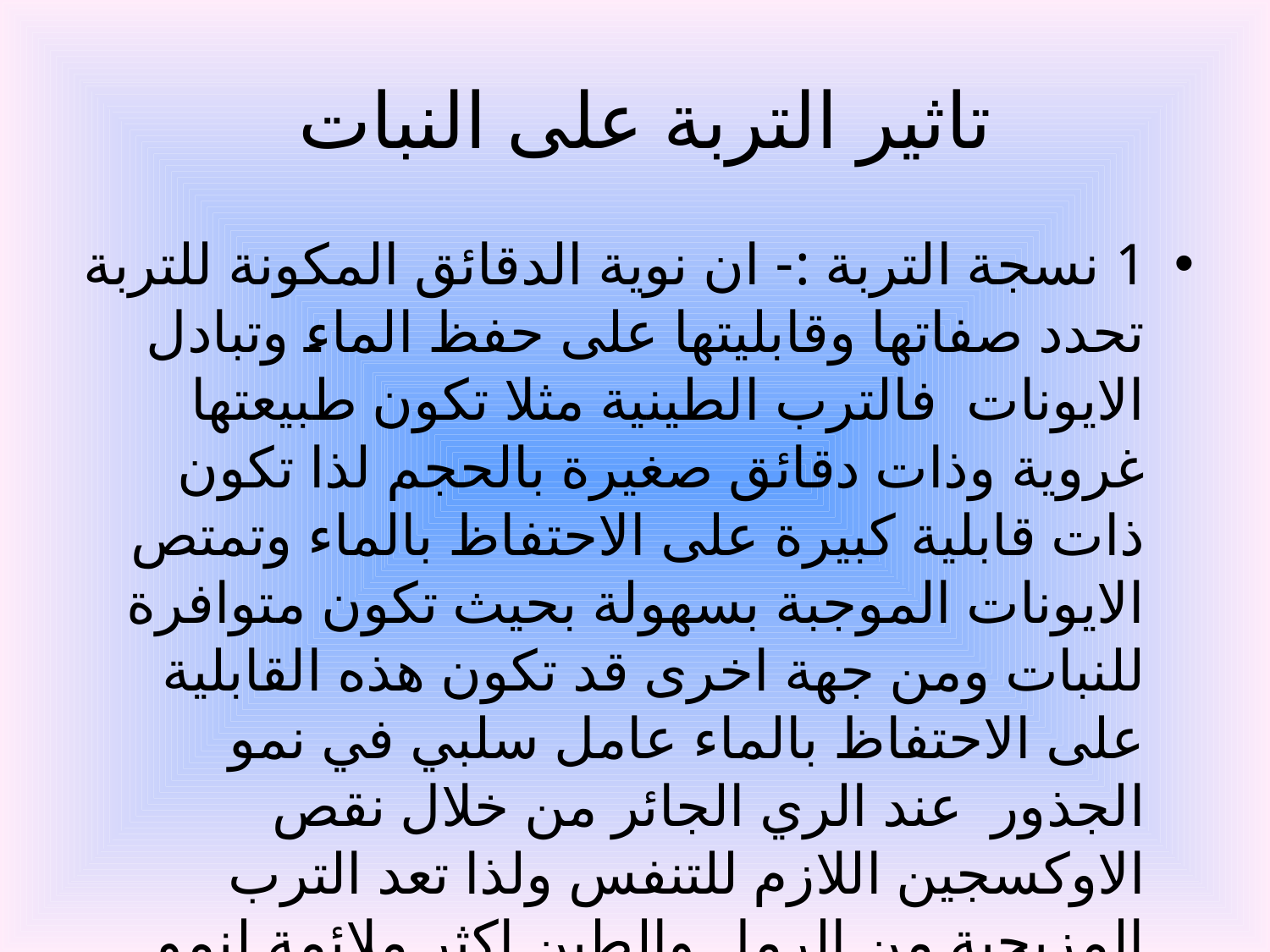

# تاثير التربة على النبات
1 نسجة التربة :- ان نوية الدقائق المكونة للتربة تحدد صفاتها وقابليتها على حفظ الماء وتبادل الايونات  فالترب الطينية مثلا تكون طبيعتها غروية وذات دقائق صغيرة بالحجم لذا تكون ذات قابلية كبيرة على الاحتفاظ بالماء وتمتص الايونات الموجبة بسهولة بحيث تكون متوافرة للنبات ومن جهة اخرى قد تكون هذه القابلية على الاحتفاظ بالماء عامل سلبي في نمو الجذور  عند الري الجائر من خلال نقص الاوكسجين اللازم للتنفس ولذا تعد الترب المزيجية من الرمل والطين اكثر ملائمة لنمو النباتات